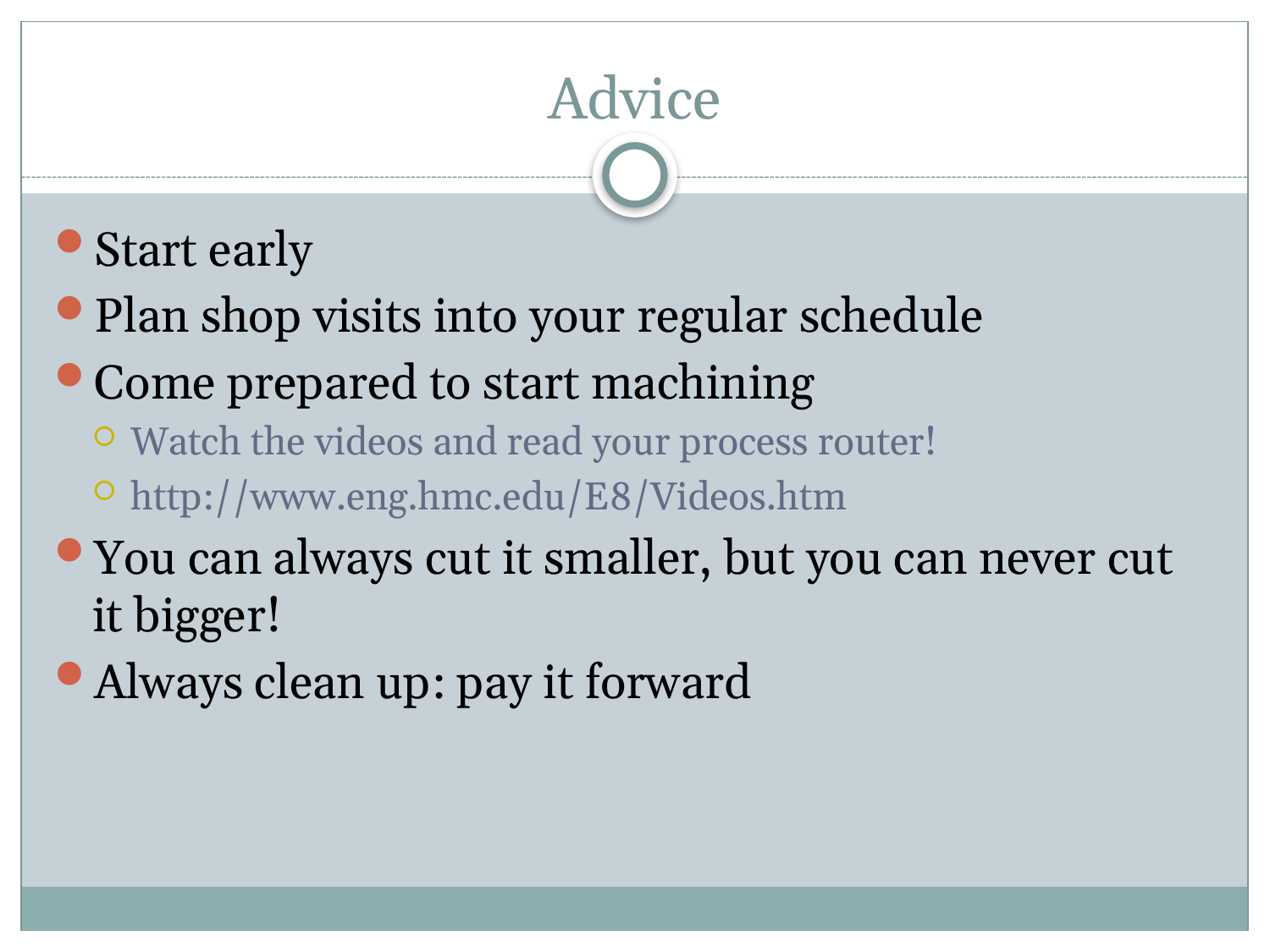

# Advice
Start early
Plan shop visits into your regular schedule
Come prepared to start machining
Watch the videos and read your process router!
http://www.eng.hmc.edu/E8/Videos.htm
You can always cut it smaller, but you can never cut it bigger!
Always clean up: pay it forward